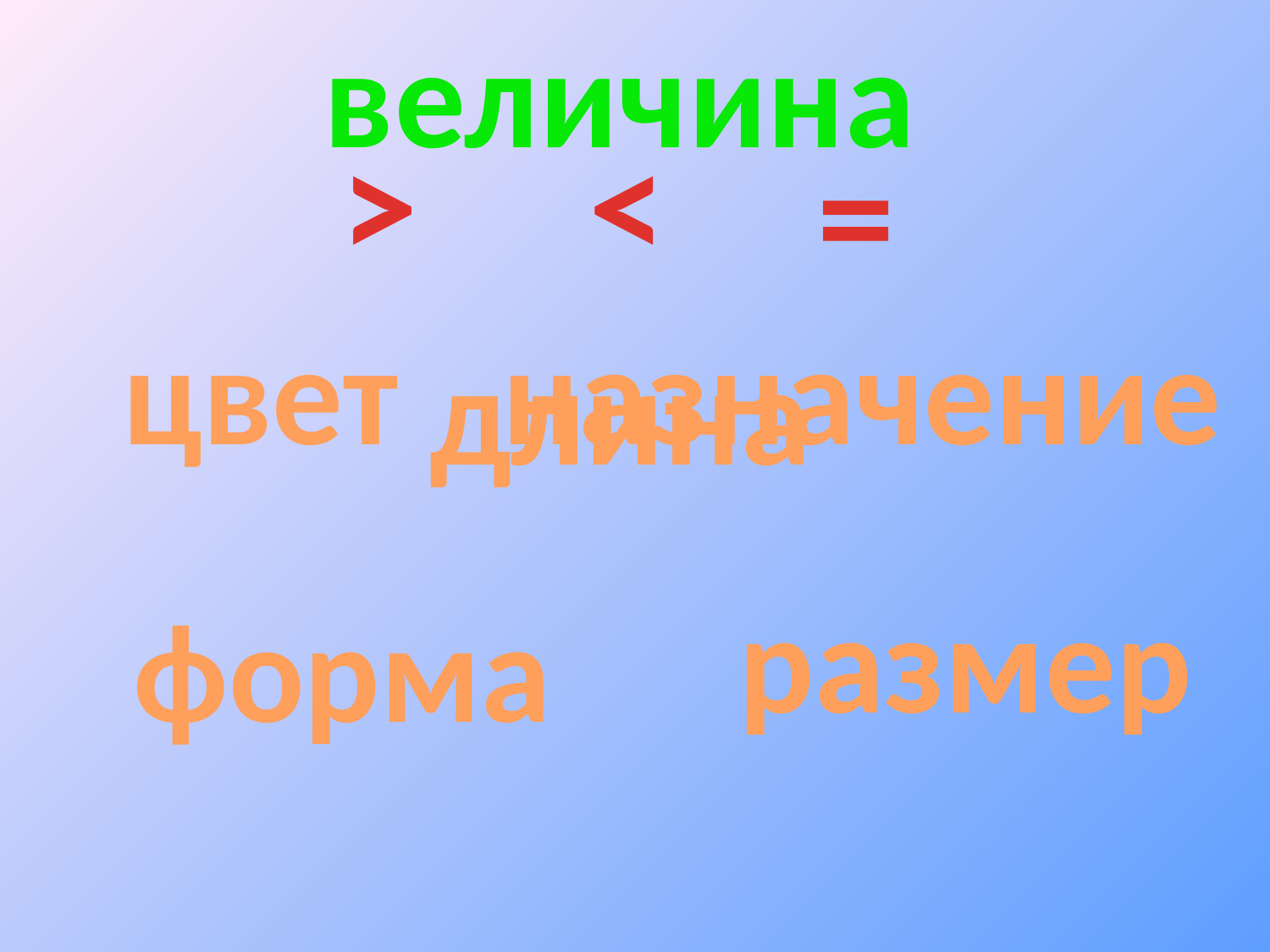

величина
>
<
=
цвет
назначение
длина
размер
форма